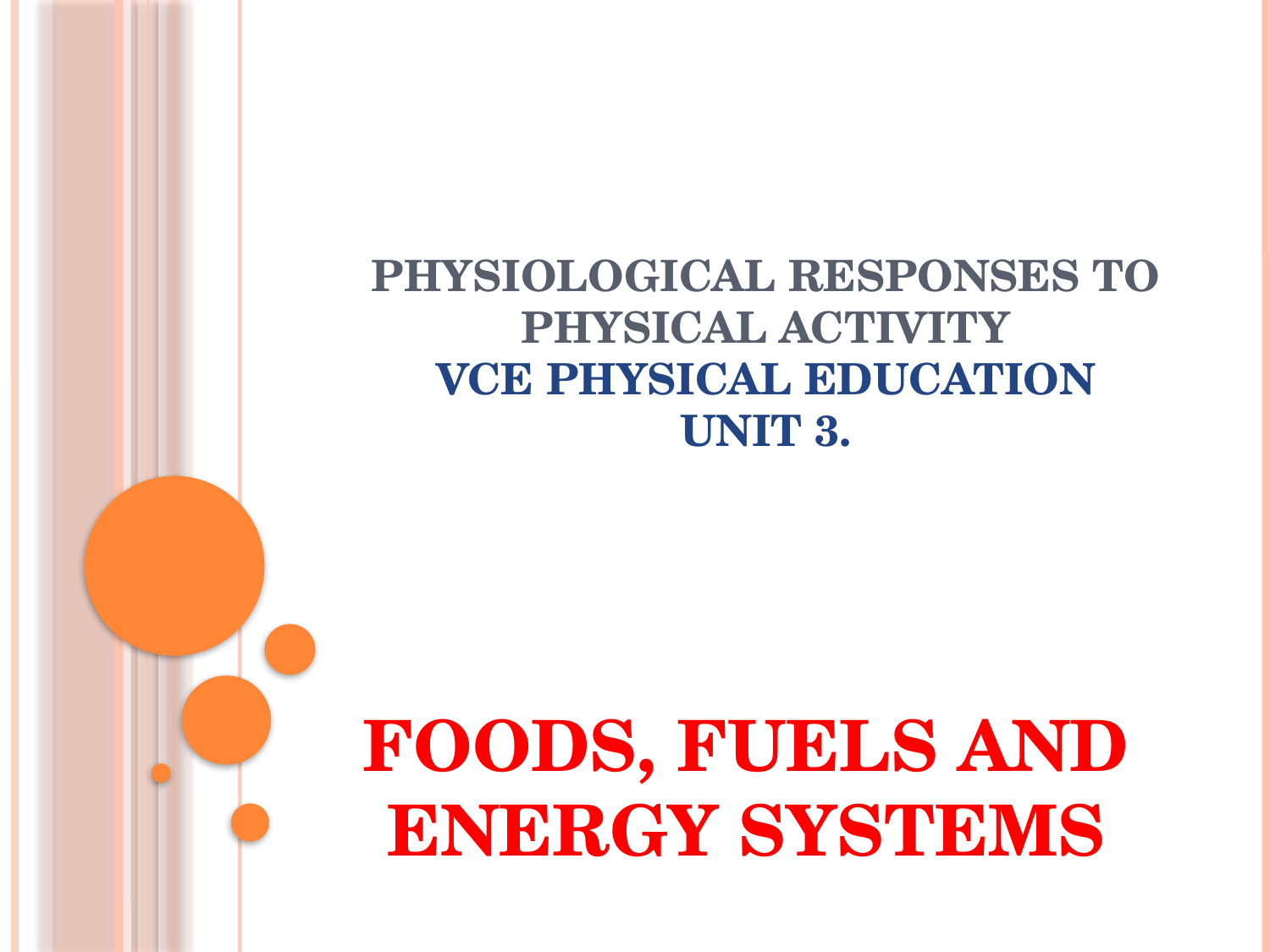

# PHYSIOLOGICAL RESPONSES TO PHYSICAL ACTIVITY vce physical education unit 3.
FOODS, FUELS AND ENERGY SYSTEMS